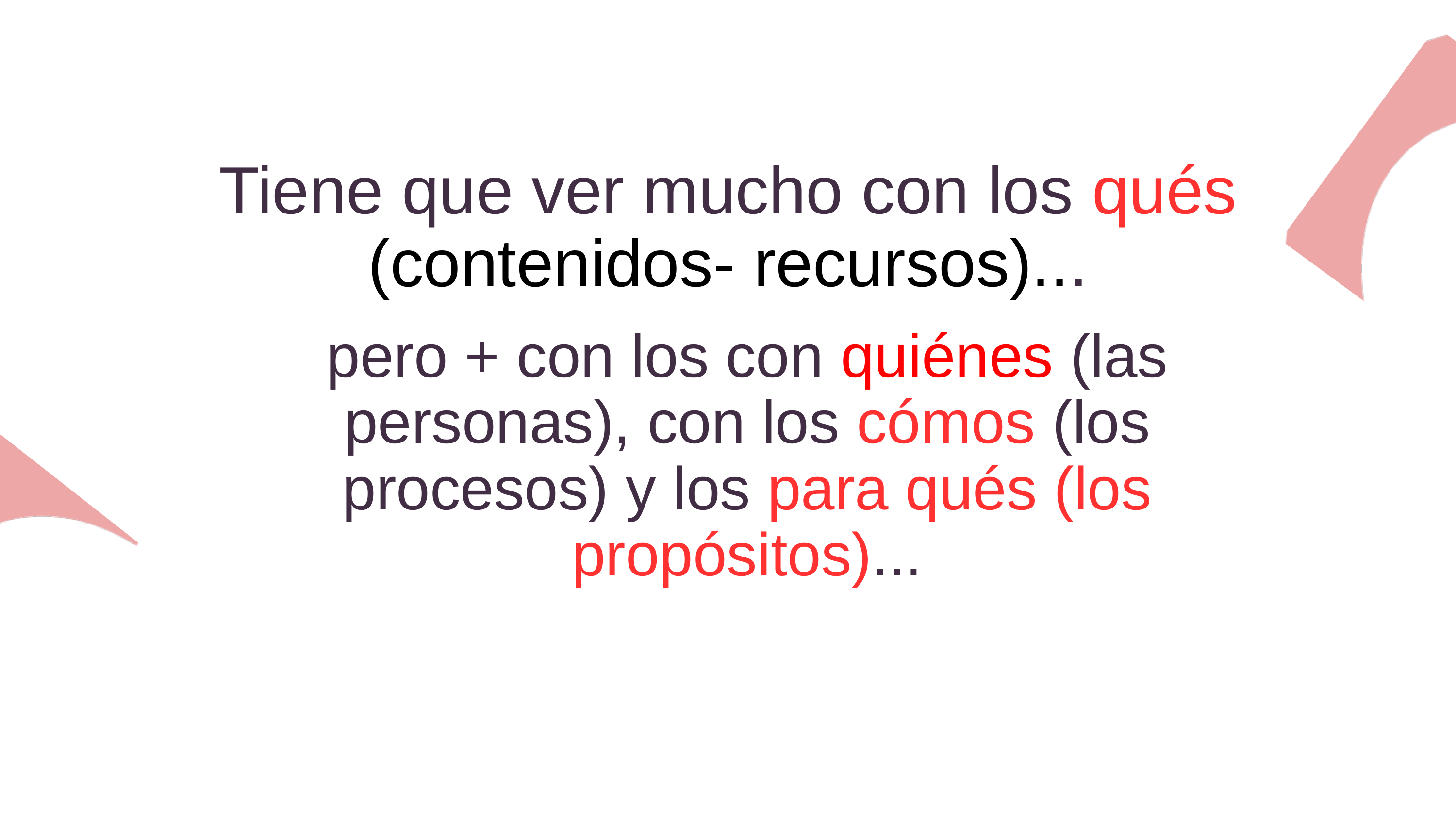

Tiene que ver mucho con los qués (contenidos- recursos)...
pero + con los con quiénes (las personas), con los cómos (los procesos) y los para qués (los propósitos)...